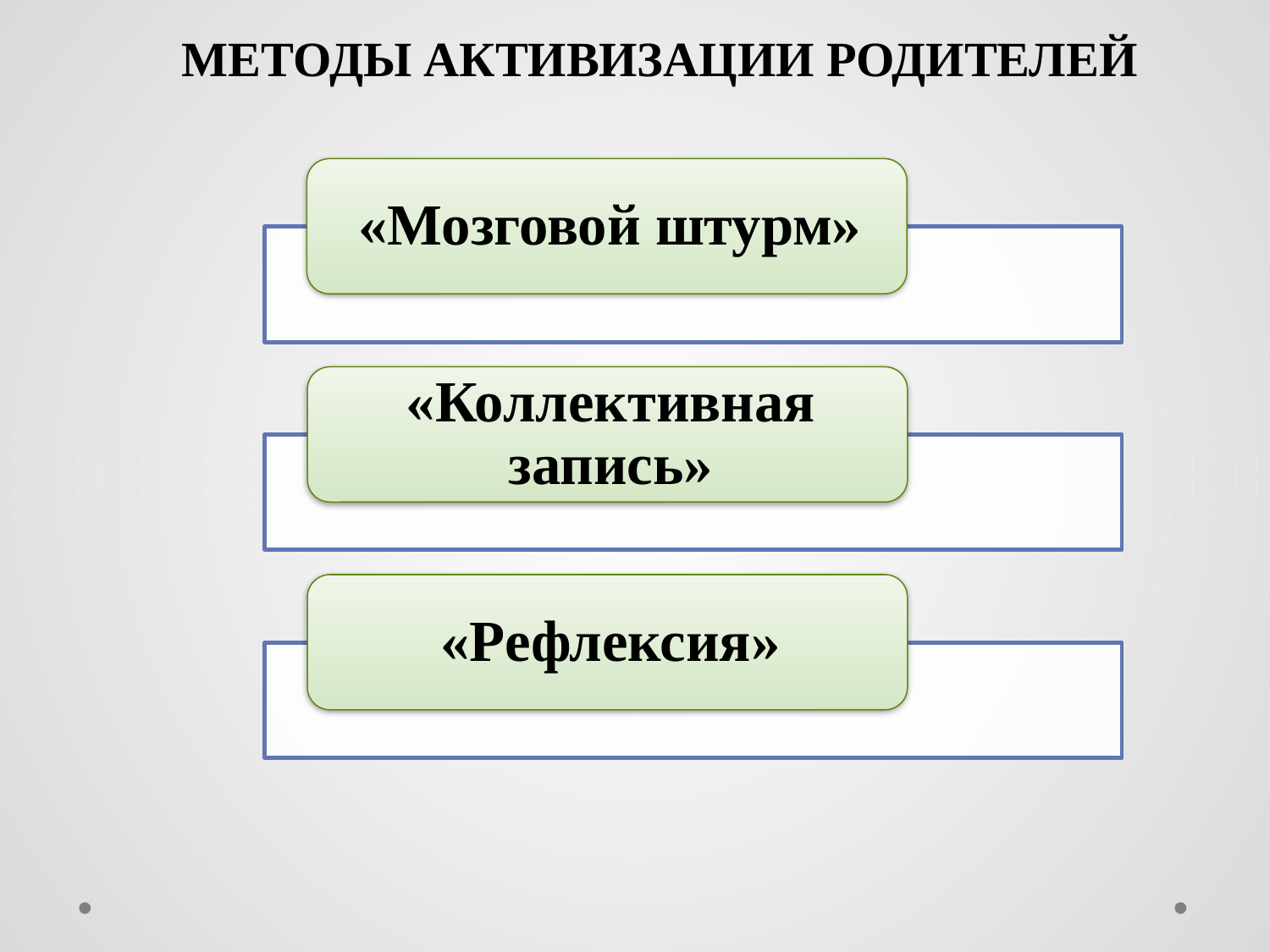

МЕТОДЫ АКТИВИЗАЦИИ РОДИТЕЛЕЙ
«Мозговой штурм»
«Коллективная запись»
«Рефлексия»